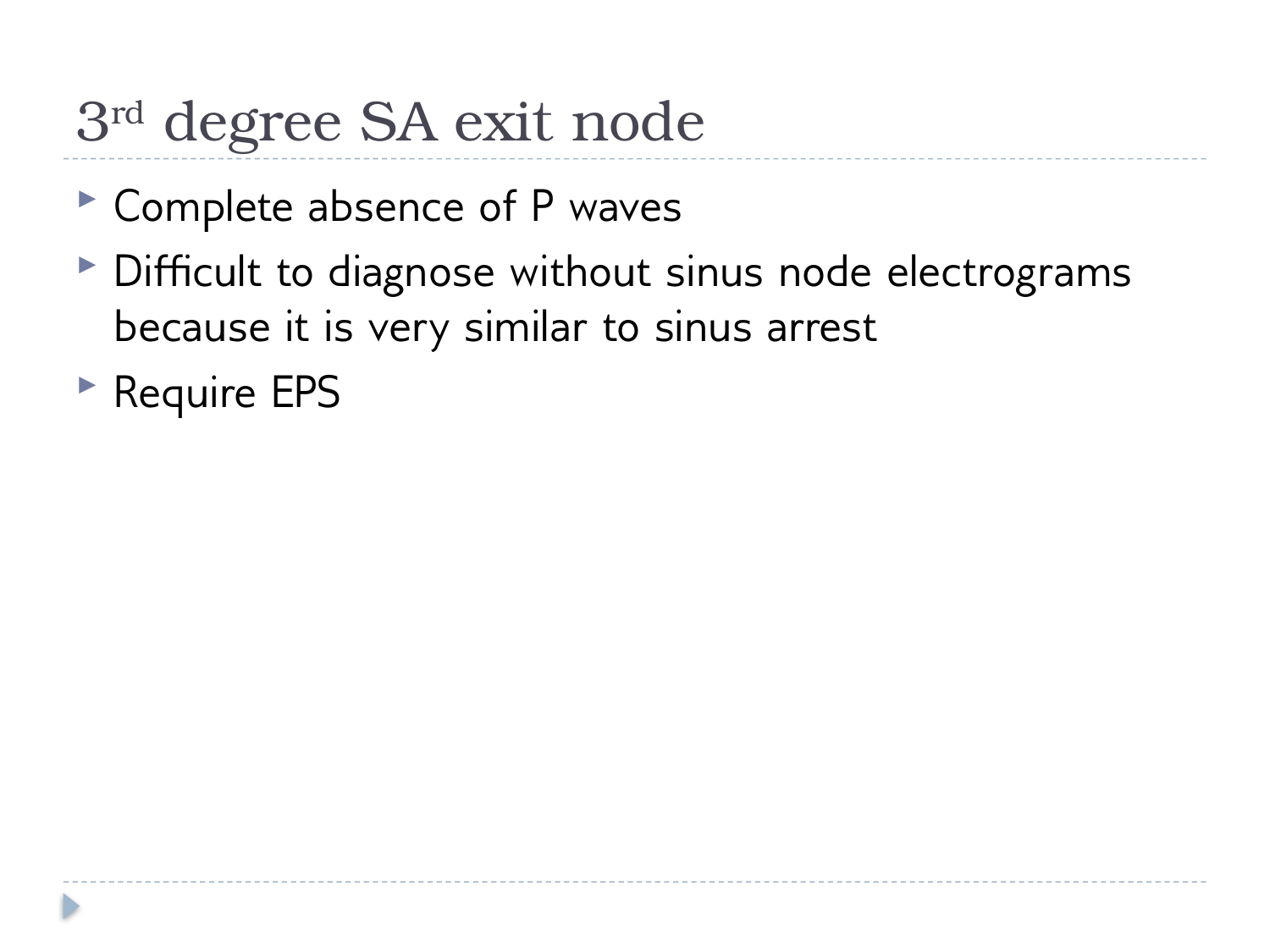

# 3rd degree SA exit node
Complete absence of P waves
Difficult to diagnose without sinus node electrograms because it is very similar to sinus arrest
Require EPS